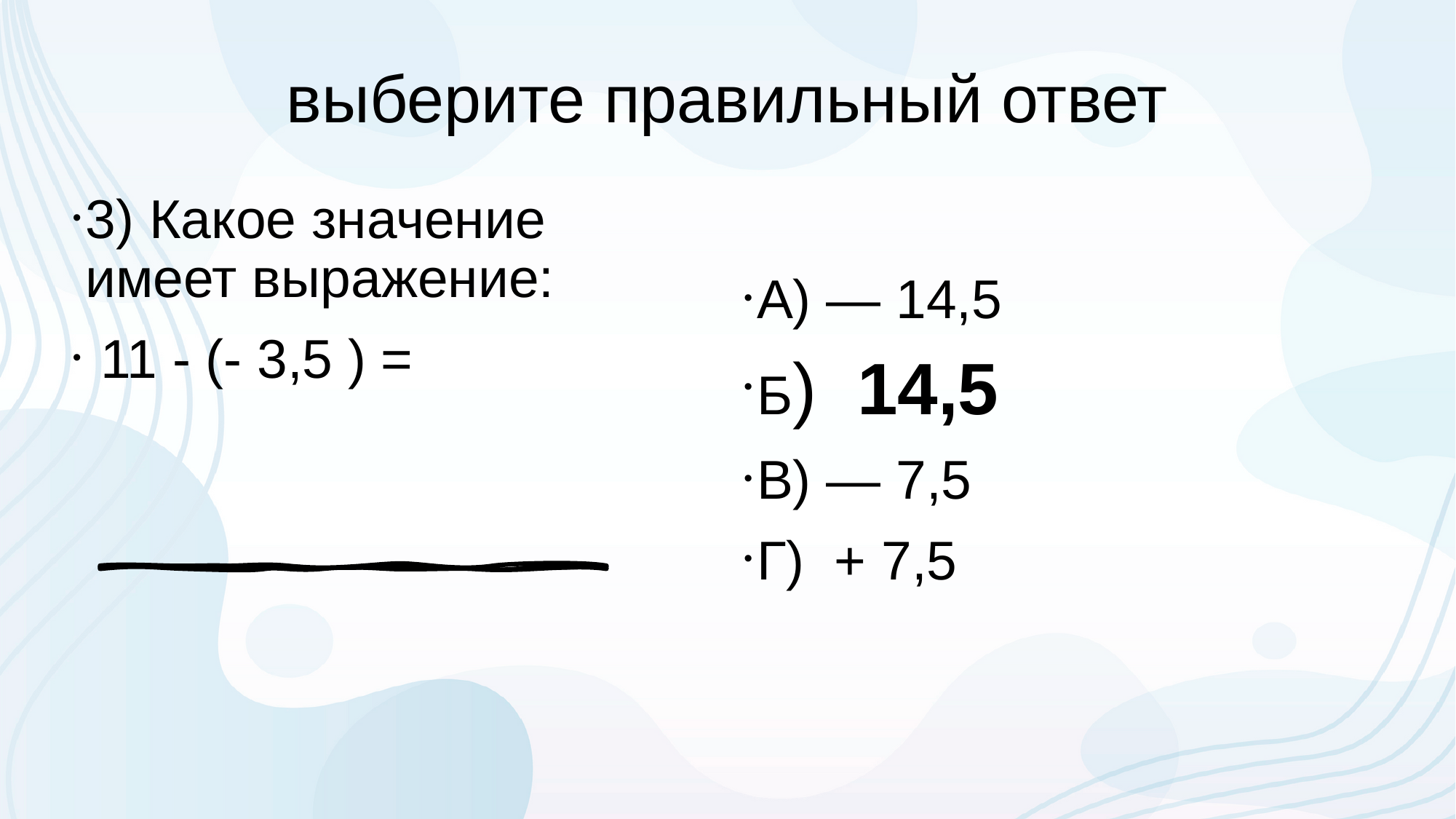

# выберите правильный ответ
3) Какое значение имеет выражение:
 11 - (- 3,5 ) =

А) — 14,5
Б)  14,5
В) — 7,5
Г)  + 7,5